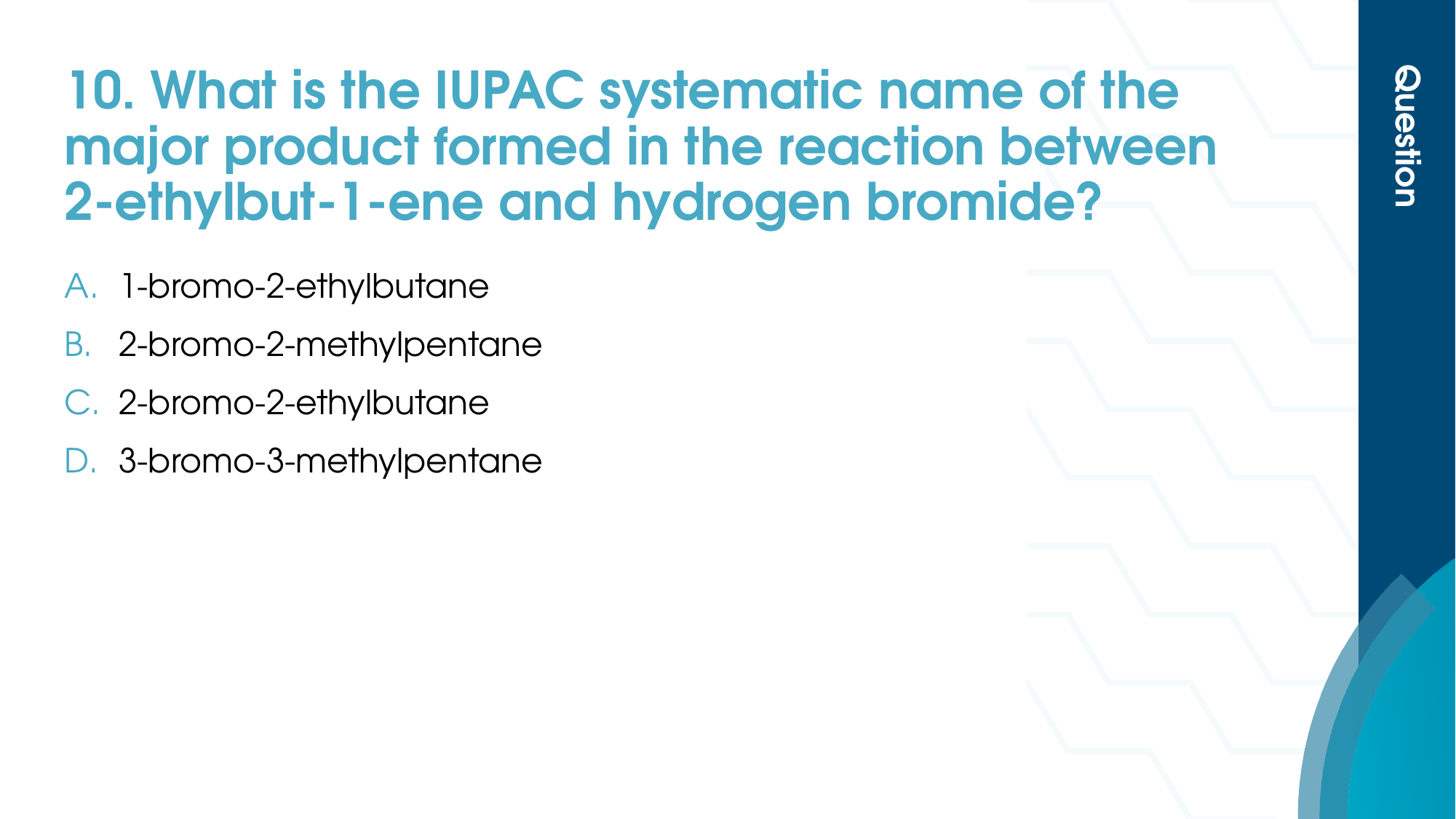

# 10. What is the IUPAC systematic name of the major product formed in the reaction between 2-ethylbut-1-ene and hydrogen bromide?
Question
1-bromo-2-ethylbutane
2-bromo-2-methylpentane
2-bromo-2-ethylbutane
3-bromo-3-methylpentane